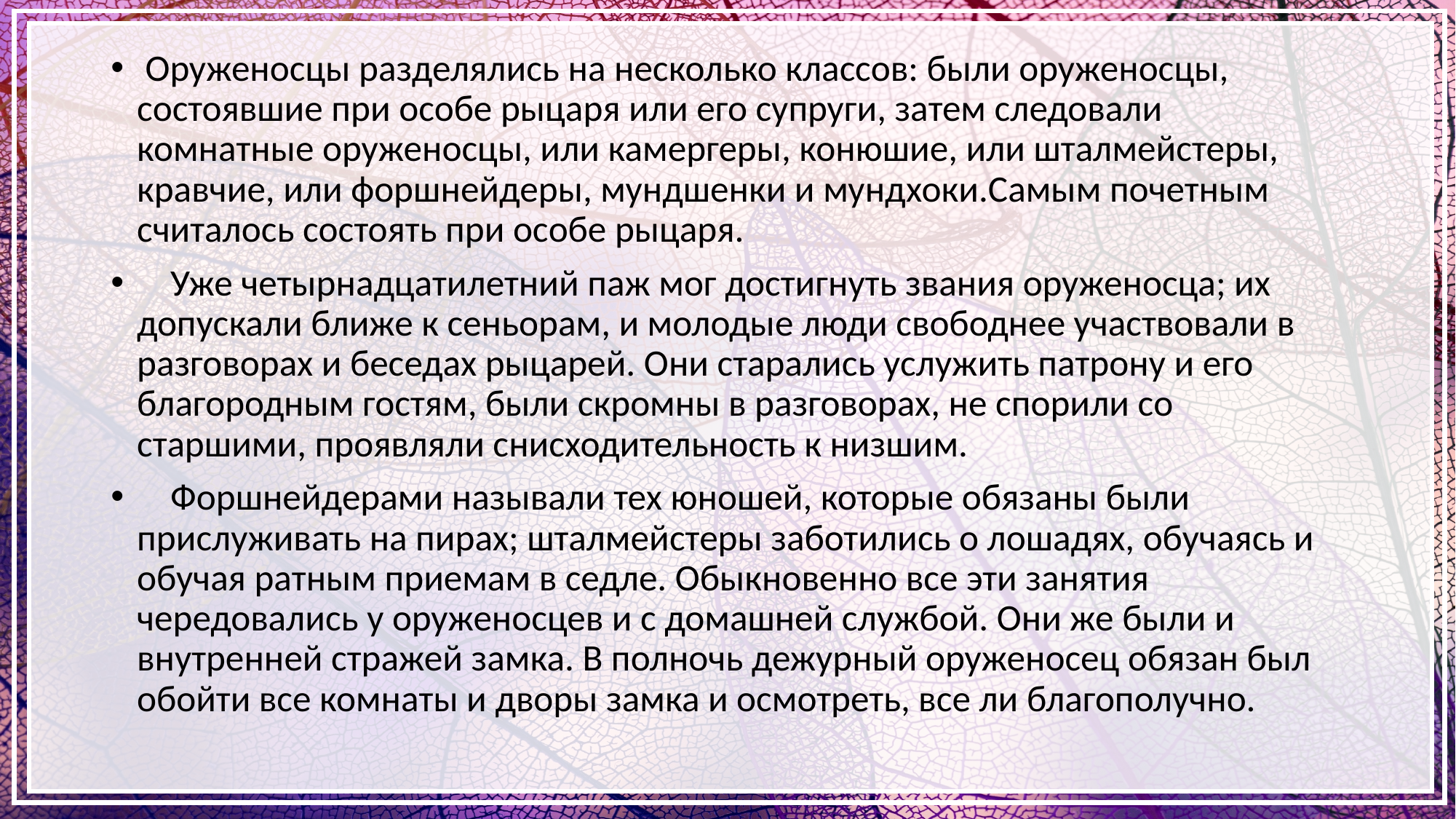

Оруженосцы разделялись на несколько классов: были оруженосцы, состоявшие при особе рыцаря или его супруги, затем следовали комнатные оруженосцы, или камергеры, конюшие, или шталмейстеры, кравчие, или форшнейдеры, мундшенки и мундхоки.Самым почетным считалось состоять при особе рыцаря.
    Уже четырнадцатилетний паж мог достигнуть звания оруженосца; их допускали ближе к сеньорам, и молодые люди свободнее участвовали в разговорах и беседах рыцарей. Они старались услужить патрону и его благородным гостям, были скромны в разговорах, не спорили со старшими, проявляли снисходительность к низшим.
    Форшнейдерами называли тех юношей, которые обязаны были прислуживать на пирах; шталмейстеры заботились о лошадях, обучаясь и обучая ратным приемам в седле. Обыкновенно все эти занятия чередовались у оруженосцев и с домашней службой. Они же были и внутренней стражей замка. В полночь дежурный оруженосец обязан был обойти все комнаты и дворы замка и осмотреть, все ли благополучно.